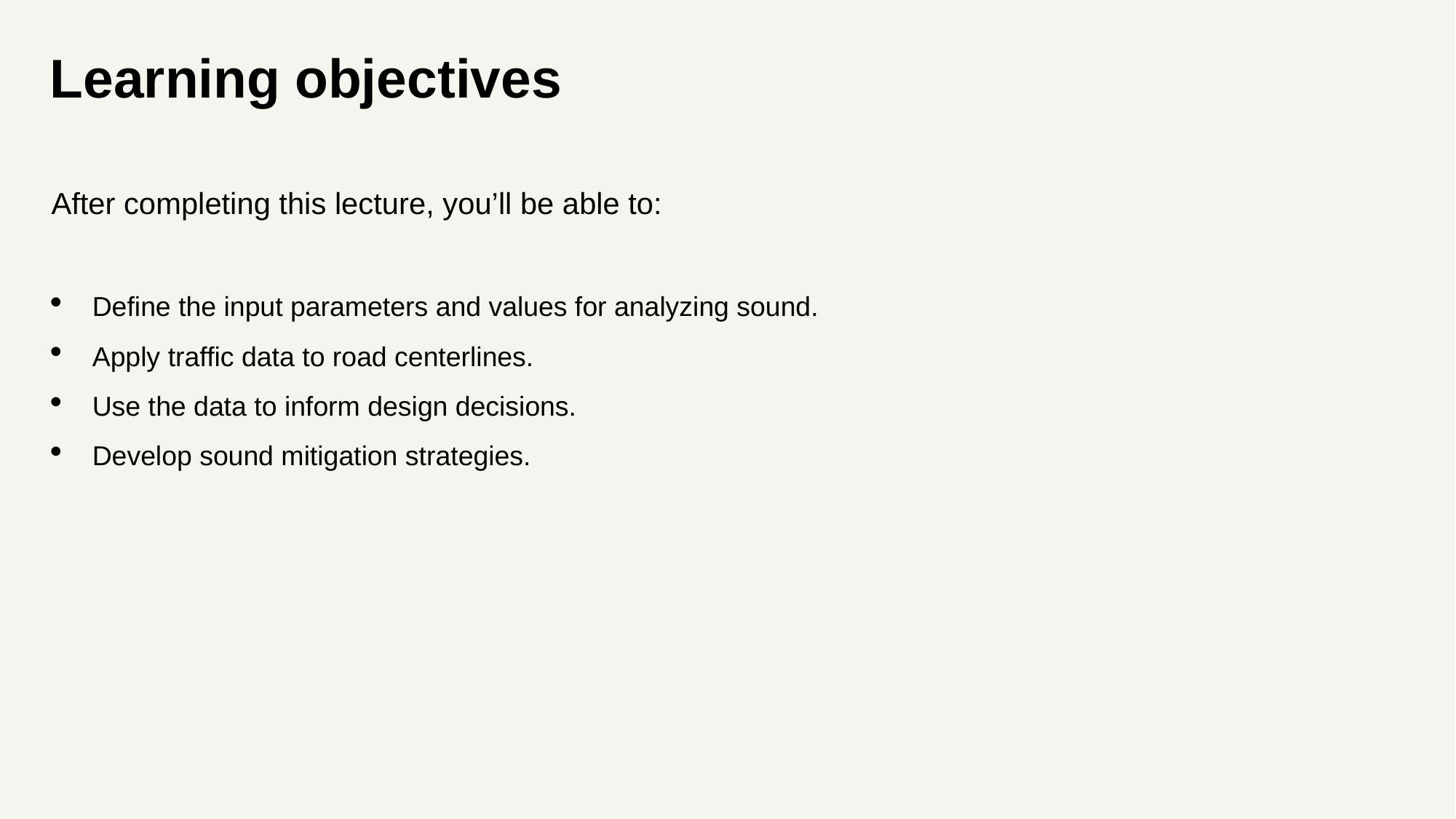

# Learning objectives
After completing this lecture, you’ll be able to:

Define the input parameters and values for analyzing sound.
Apply traffic data to road centerlines.
Use the data to inform design decisions.
Develop sound mitigation strategies.